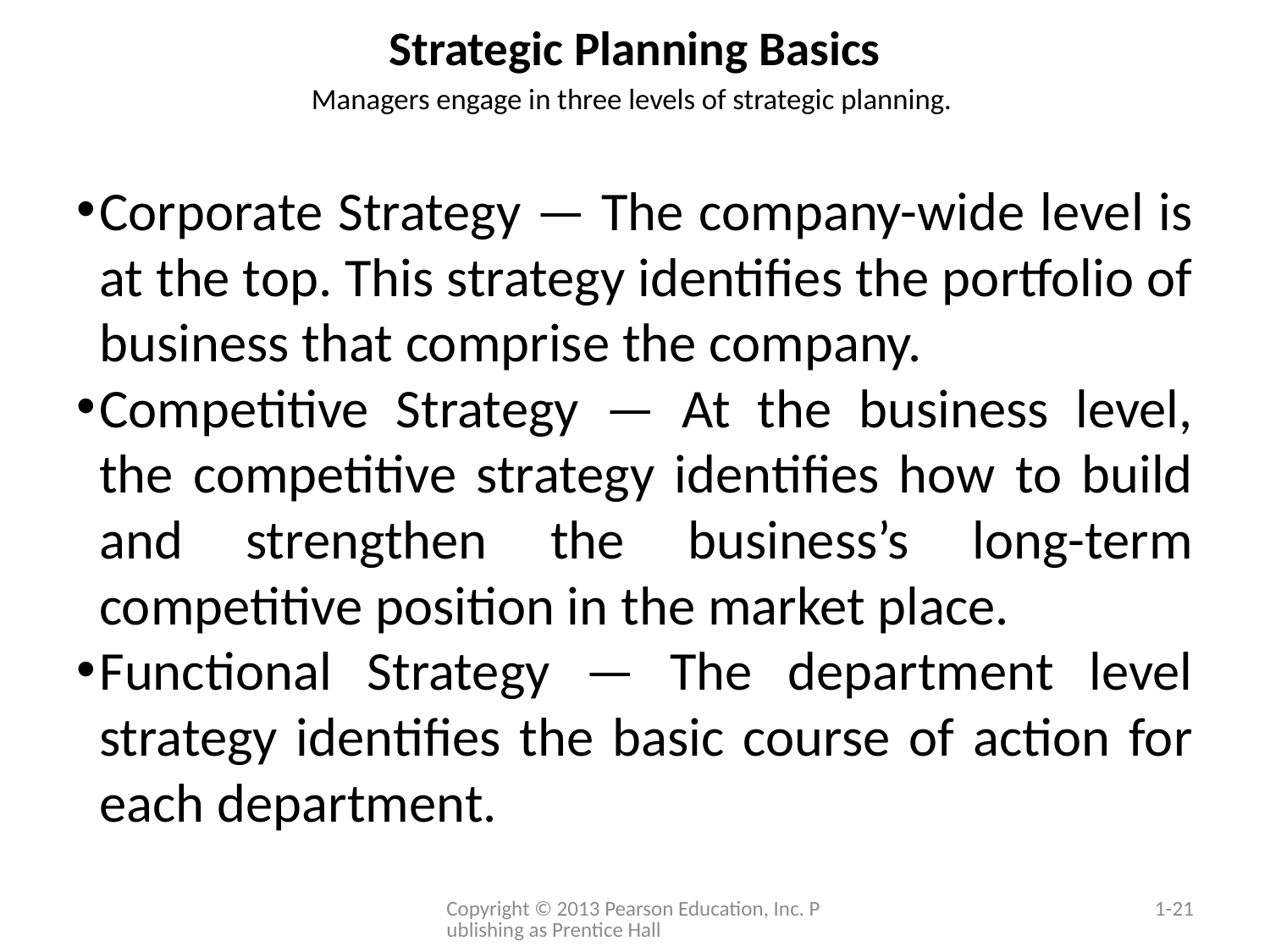

# Strategic Planning Basics Managers engage in three levels of strategic planning.
Corporate Strategy — The company-wide level is at the top. This strategy identifies the portfolio of business that comprise the company.
Competitive Strategy — At the business level, the competitive strategy identifies how to build and strengthen the business’s long-term competitive position in the market place.
Functional Strategy — The department level strategy identifies the basic course of action for each department.

Copyright © 2013 Pearson Education, Inc. Publishing as Prentice Hall
1-21